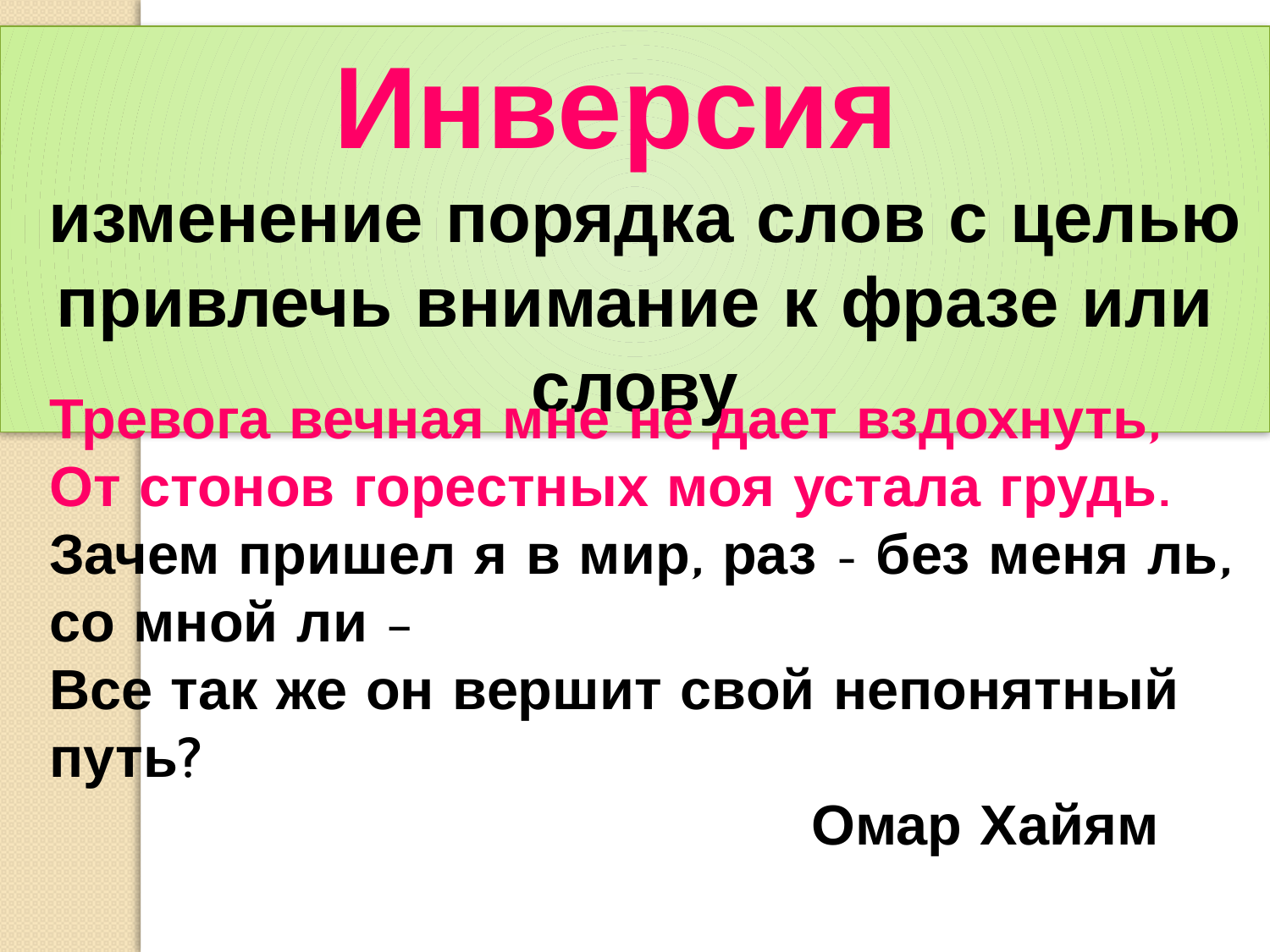

Инверсия
 изменение порядка слов с целью привлечь внимание к фразе или слову
Тревога вечная мне не дает вздохнуть,
От стонов горестных моя устала грудь.
Зачем пришел я в мир, раз - без меня ль,
со мной ли –
Все так же он вершит свой непонятный путь?
						Омар Хайям